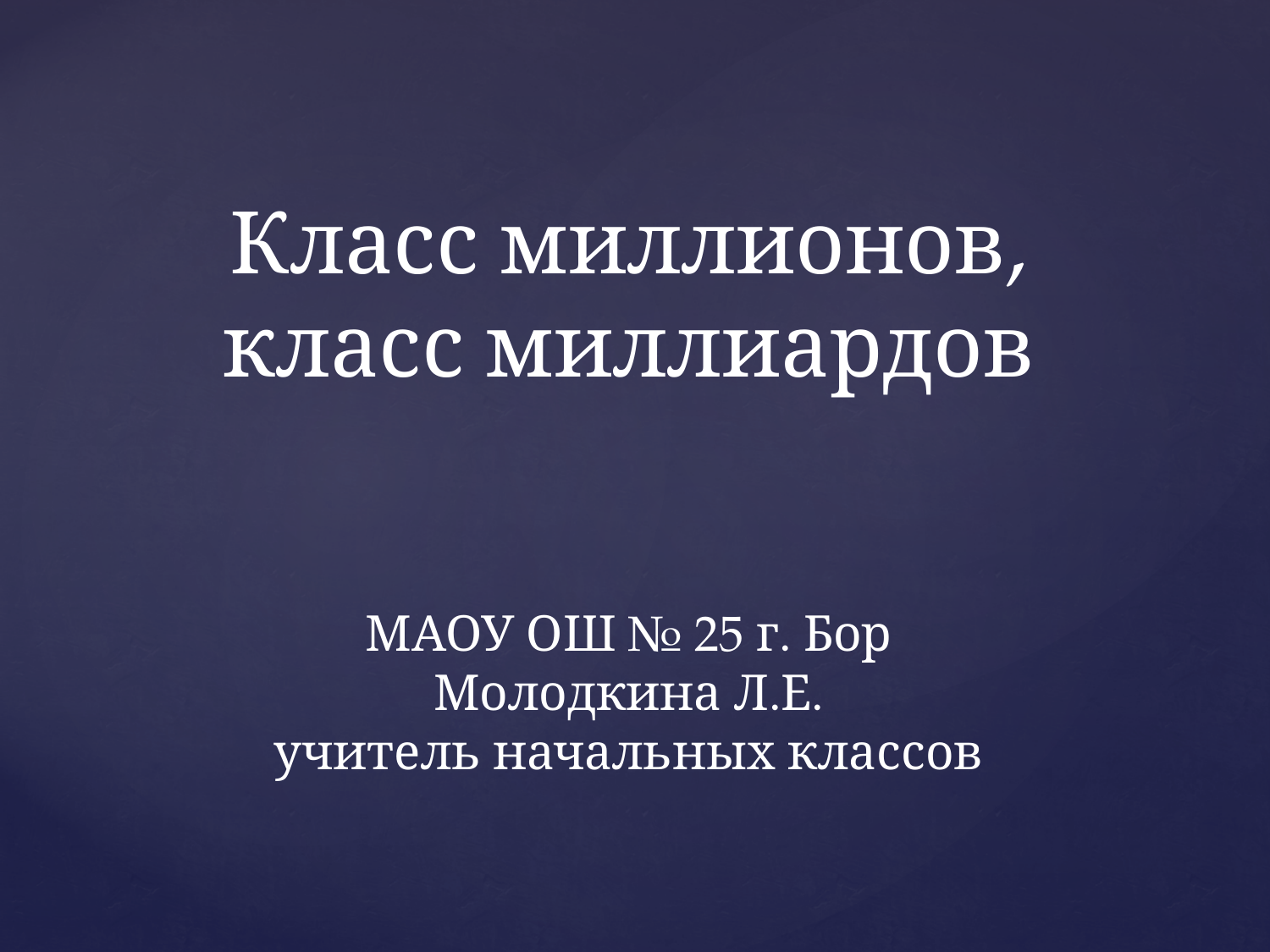

# Класс миллионов, класс миллиардов МАОУ ОШ № 25 г. Бор Молодкина Л.Е. учитель начальных классов